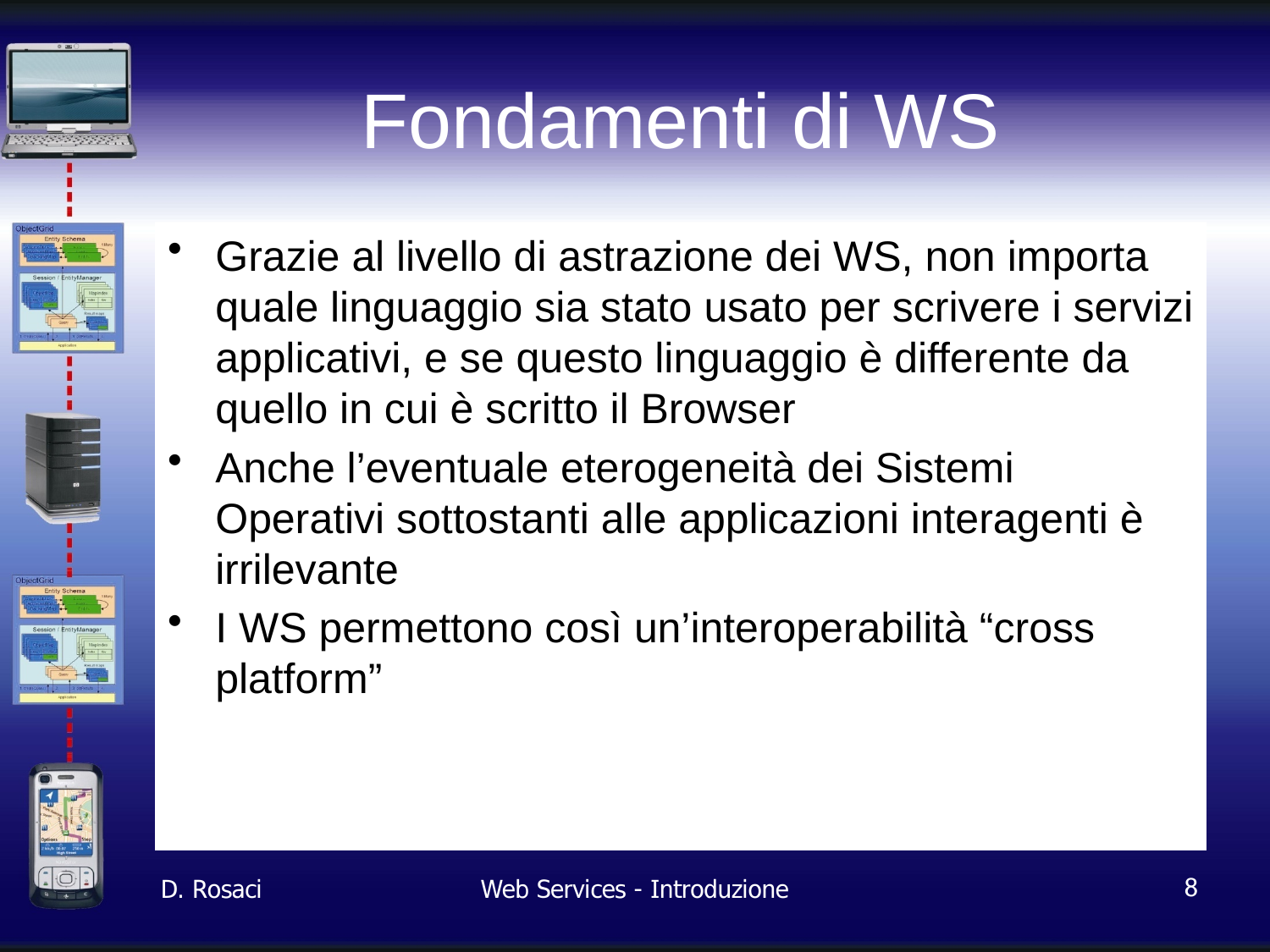

# Fondamenti di WS
Grazie al livello di astrazione dei WS, non importa quale linguaggio sia stato usato per scrivere i servizi applicativi, e se questo linguaggio è differente da quello in cui è scritto il Browser
Anche l’eventuale eterogeneità dei Sistemi Operativi sottostanti alle applicazioni interagenti è irrilevante
I WS permettono così un’interoperabilità “cross platform”
D. Rosaci
Web Services - Introduzione